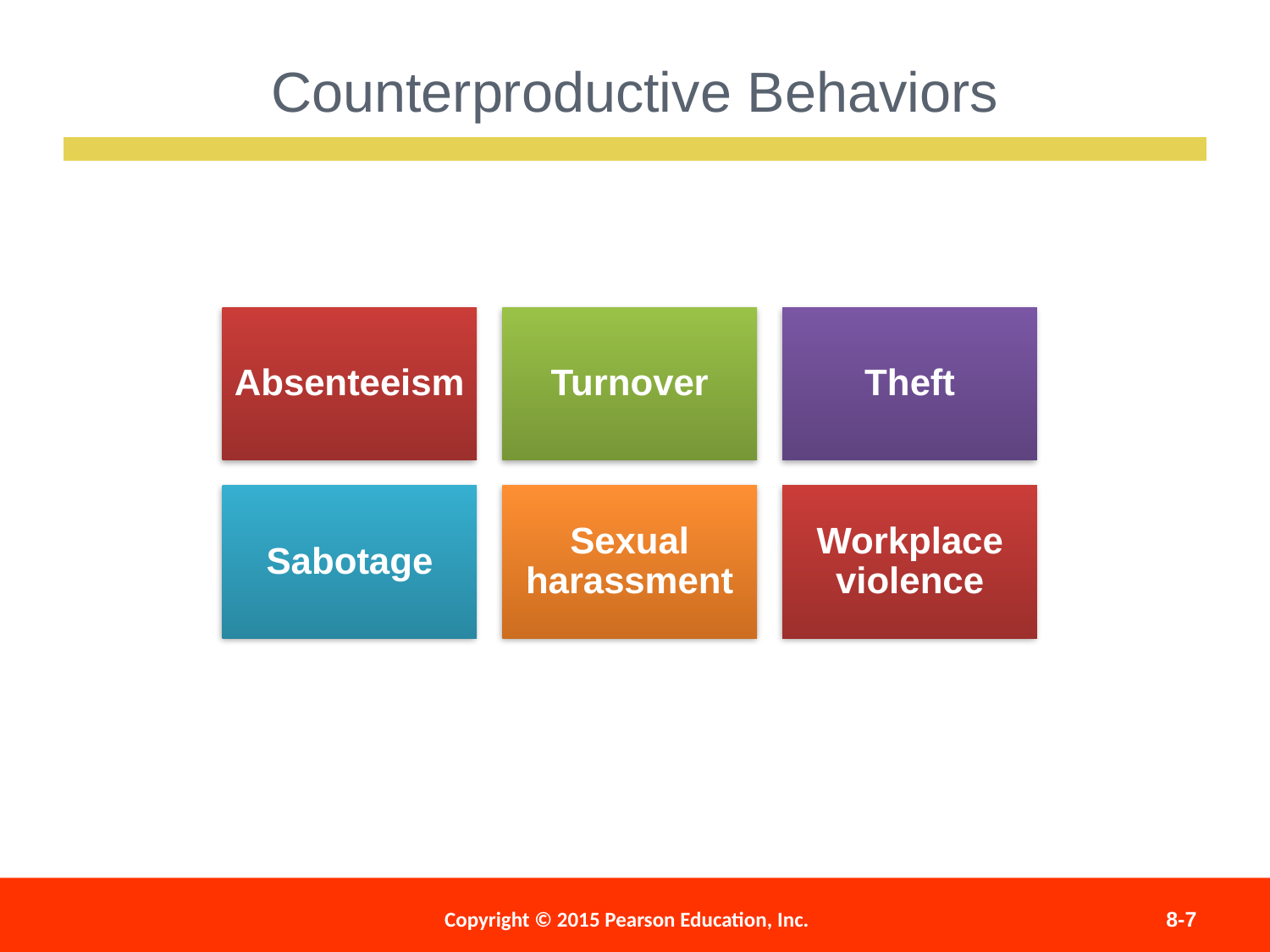

Counterproductive Behaviors
Absenteeism
Turnover
Theft
Sabotage
Sexual harassment
Workplace violence